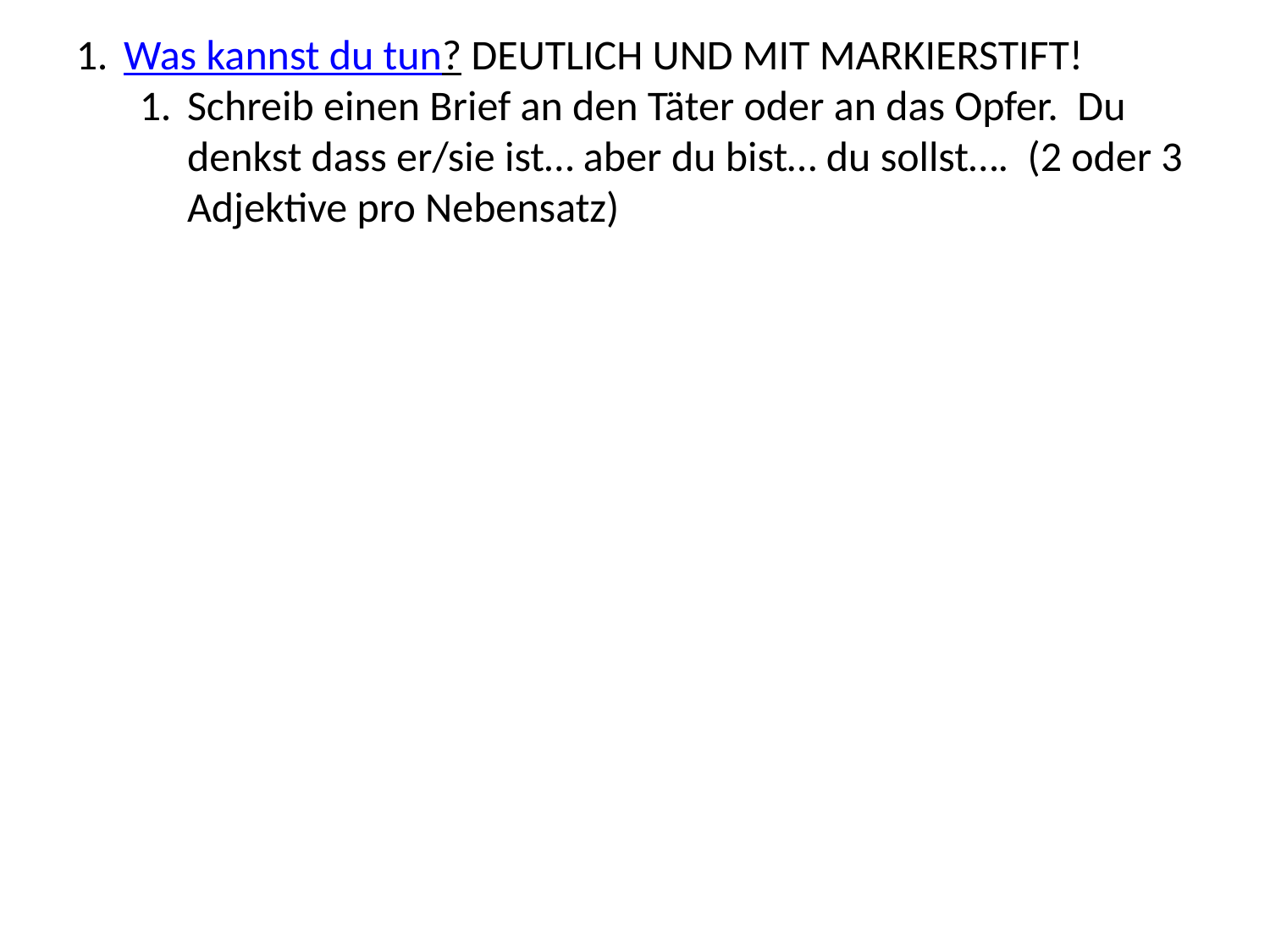

Was kannst du tun? DEUTLICH UND MIT MARKIERSTIFT!
Schreib einen Brief an den Täter oder an das Opfer.  Du denkst dass er/sie ist… aber du bist… du sollst….  (2 oder 3 Adjektive pro Nebensatz)